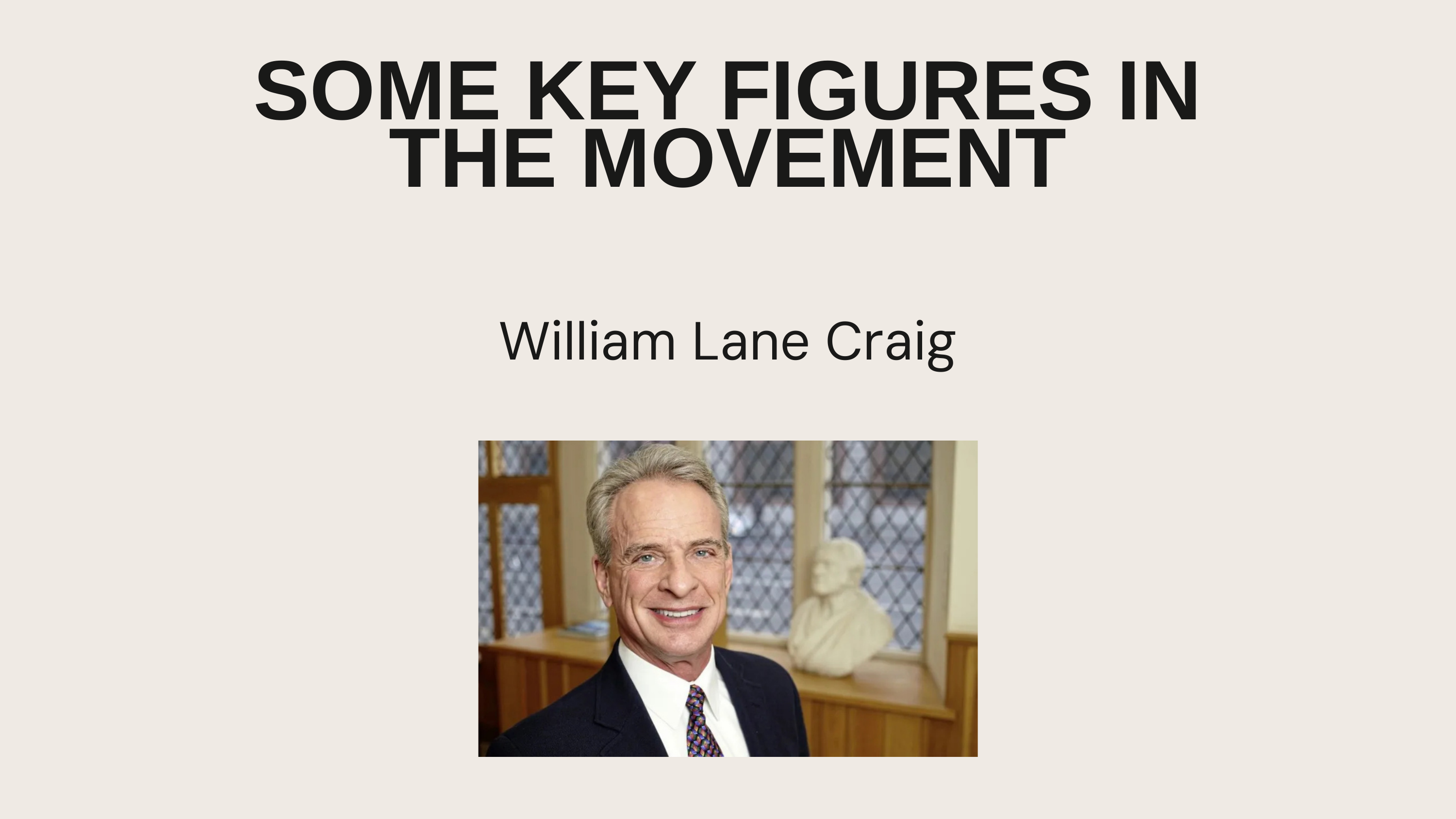

SOME KEY FIGURES IN THE MOVEMENT
William Lane Craig